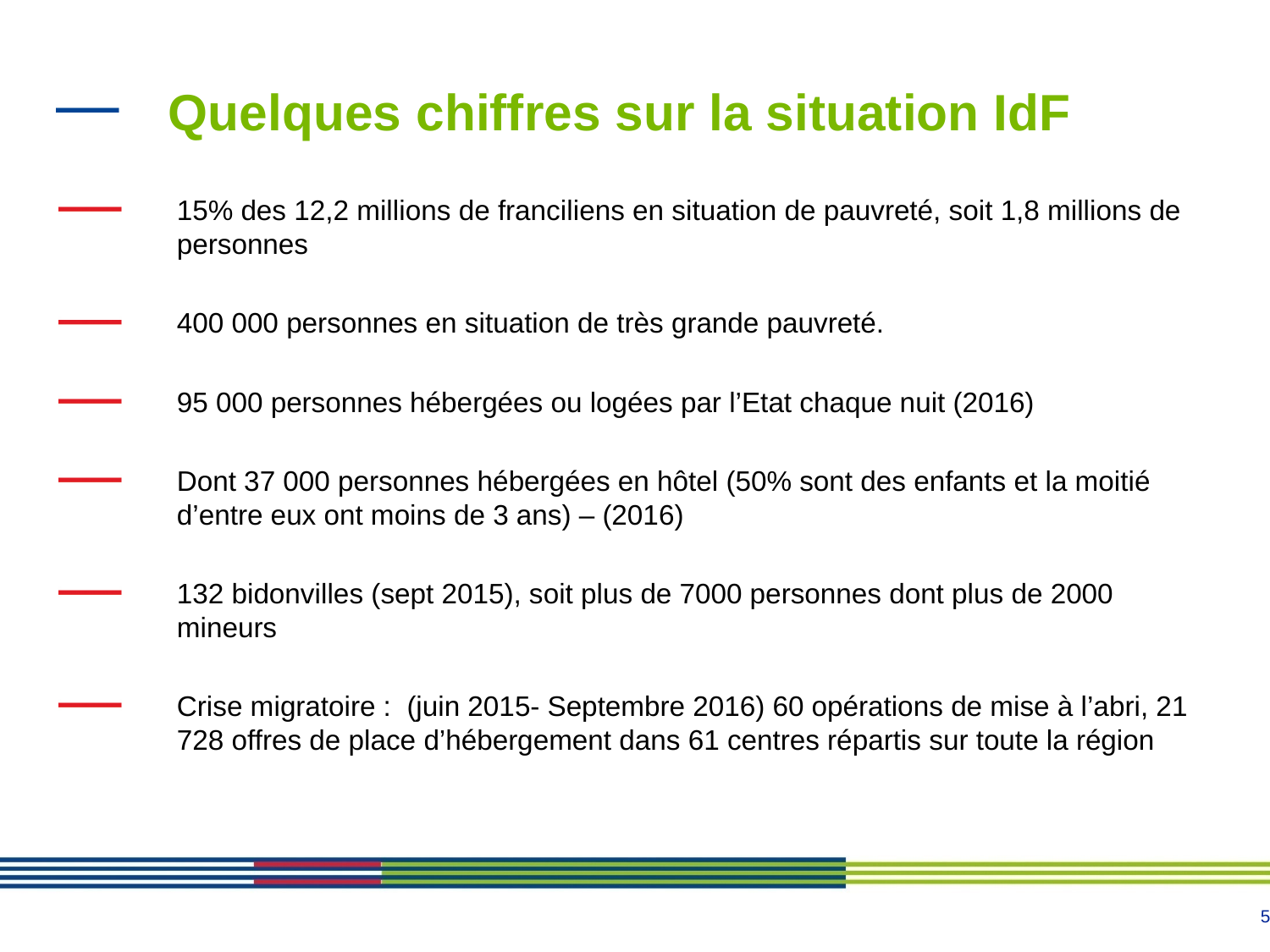

# Quelques chiffres sur la situation IdF
15% des 12,2 millions de franciliens en situation de pauvreté, soit 1,8 millions de personnes

400 000 personnes en situation de très grande pauvreté.

95 000 personnes hébergées ou logées par l’Etat chaque nuit (2016)

Dont 37 000 personnes hébergées en hôtel (50% sont des enfants et la moitié d’entre eux ont moins de 3 ans) – (2016)

132 bidonvilles (sept 2015), soit plus de 7000 personnes dont plus de 2000 mineurs

Crise migratoire :  (juin 2015- Septembre 2016) 60 opérations de mise à l’abri, 21 728 offres de place d’hébergement dans 61 centres répartis sur toute la région